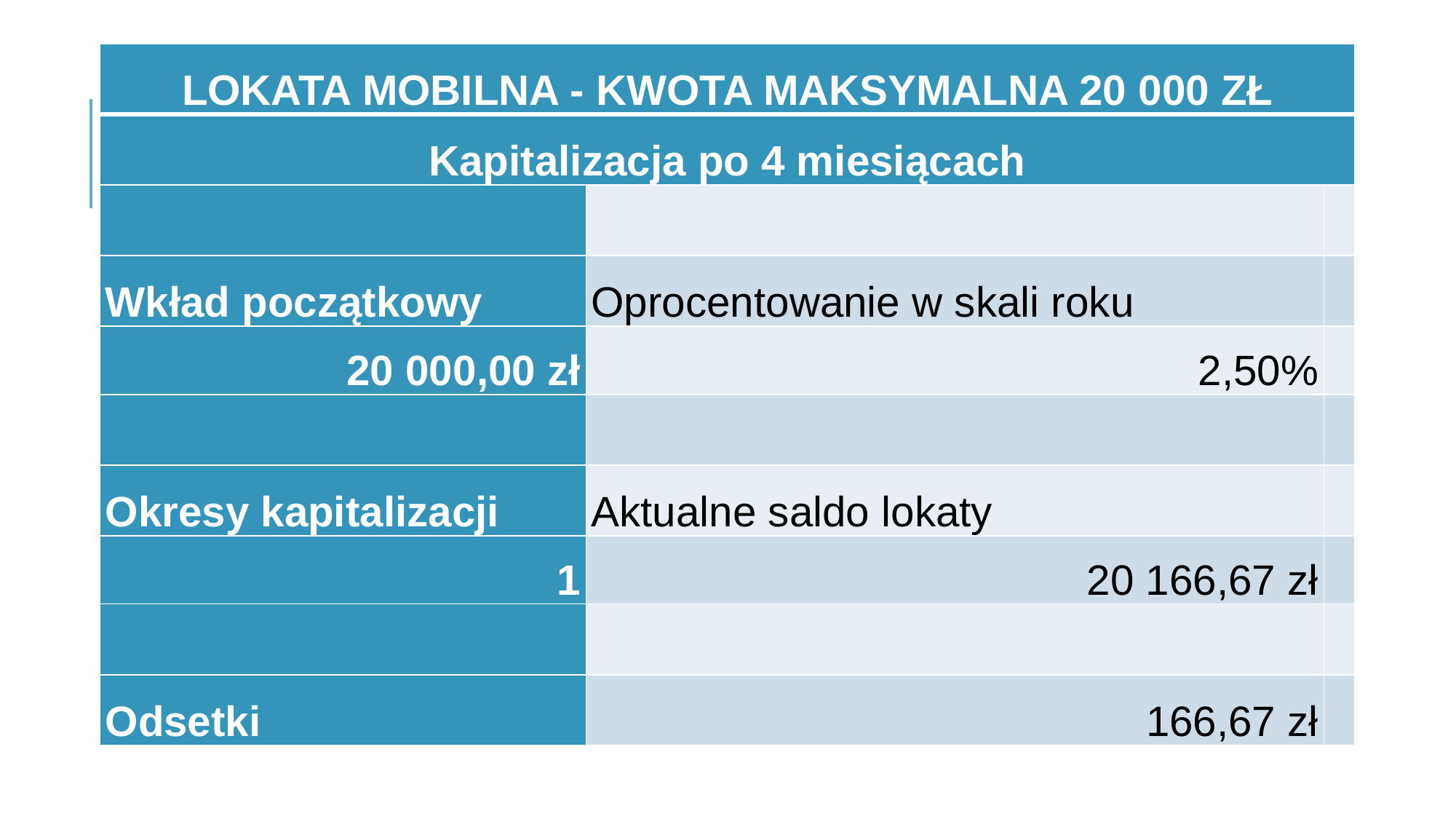

| LOKATA MOBILNA - KWOTA MAKSYMALNA 20 000 ZŁ |  |  |
| --- | --- | --- |
| Kapitalizacja po 4 miesiącach |  |  |
|  |  |  |
| Wkład początkowy | Oprocentowanie w skali roku |  |
| 20 000,00 zł | 2,50% |  |
|  |  |  |
| Okresy kapitalizacji | Aktualne saldo lokaty |  |
| 1 | 20 166,67 zł |  |
|  |  |  |
| Odsetki | 166,67 zł |  |
#